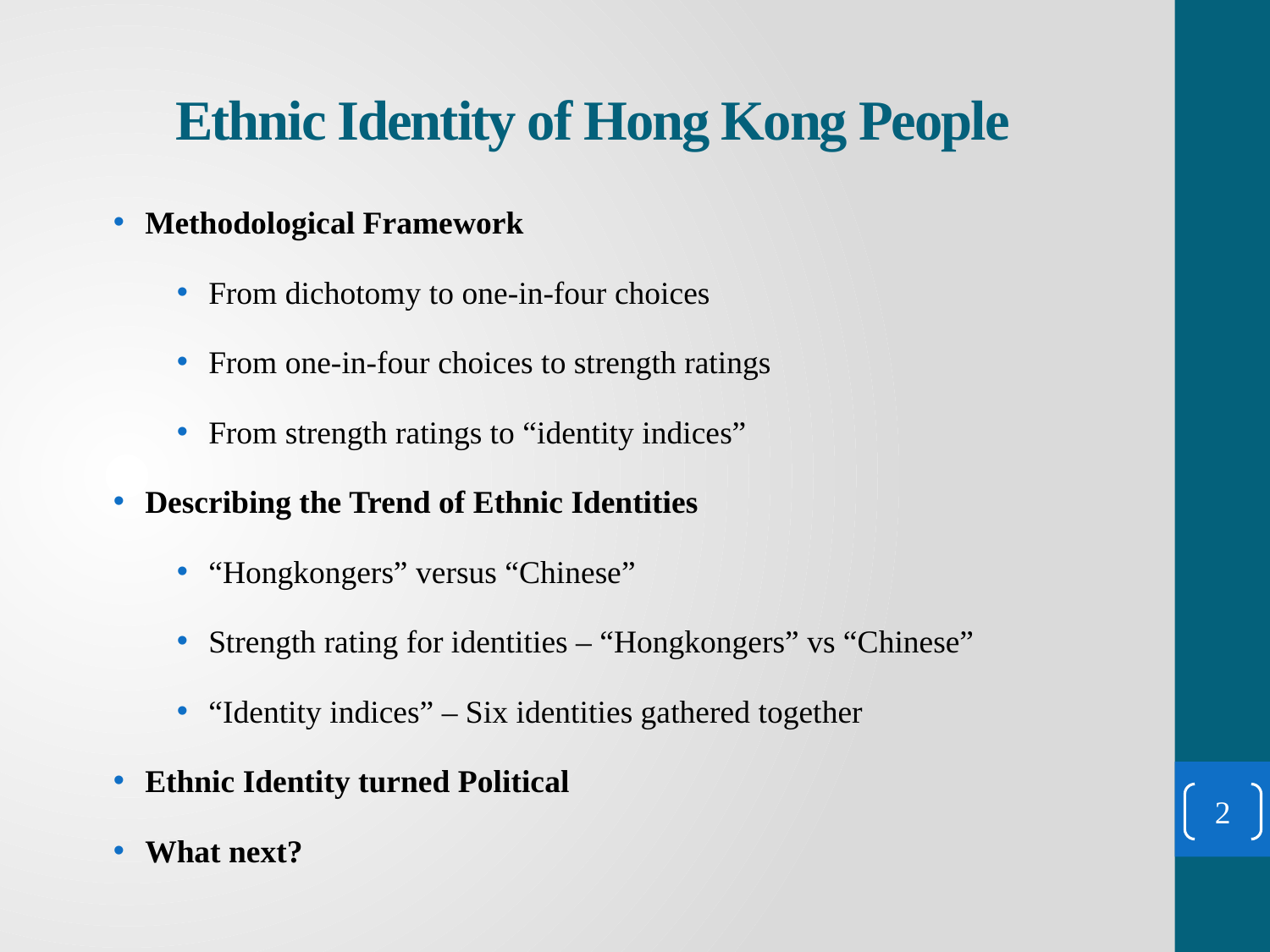

# Ethnic Identity of Hong Kong People
Methodological Framework
From dichotomy to one-in-four choices
From one-in-four choices to strength ratings
From strength ratings to “identity indices”
Describing the Trend of Ethnic Identities
“Hongkongers” versus “Chinese”
Strength rating for identities – “Hongkongers” vs “Chinese”
“Identity indices” – Six identities gathered together
Ethnic Identity turned Political
What next?
2